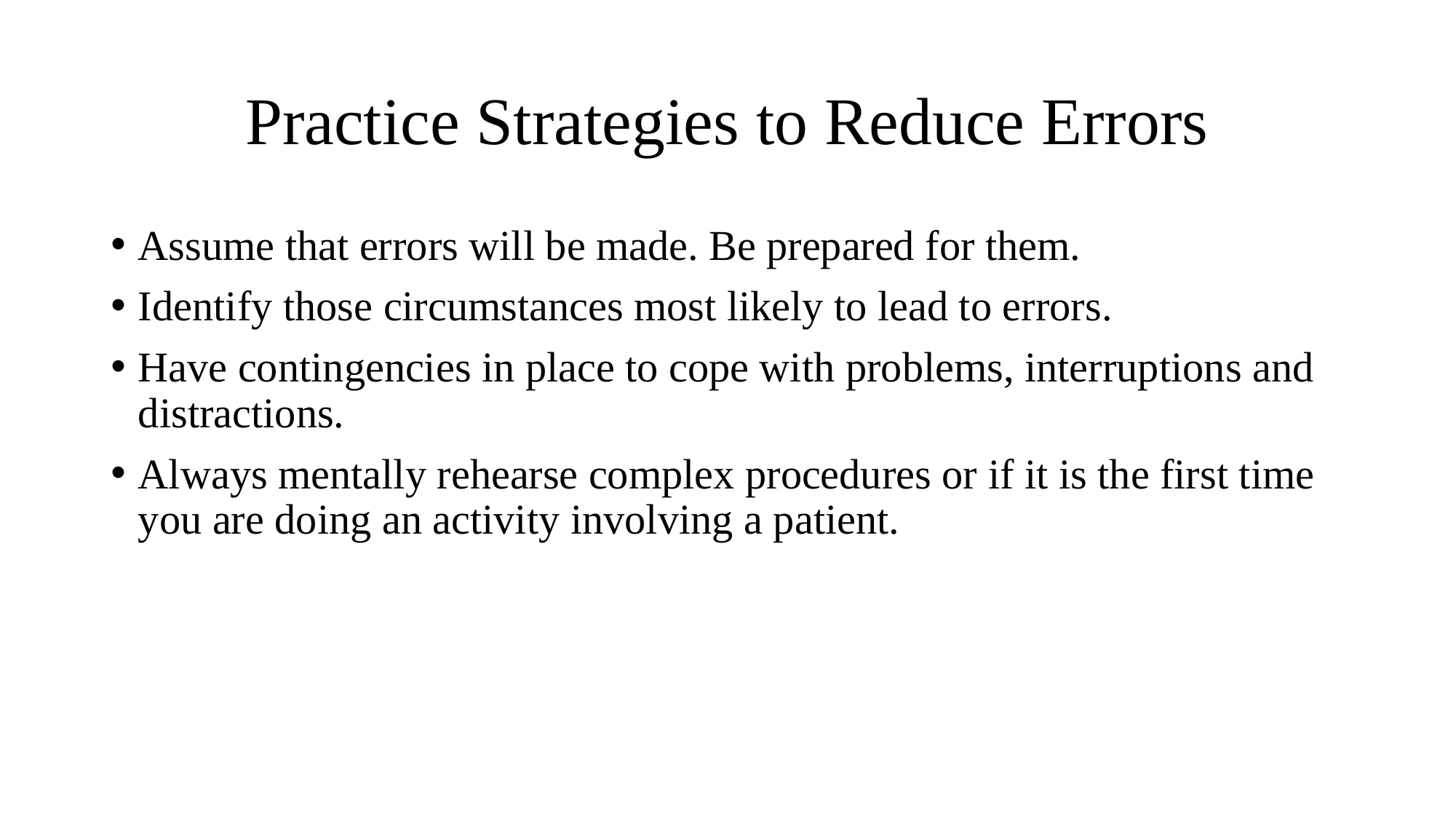

# Practice Strategies to Reduce Errors
Assume that errors will be made. Be prepared for them.
Identify those circumstances most likely to lead to errors.
Have contingencies in place to cope with problems, interruptions and distractions.
Always mentally rehearse complex procedures or if it is the first time you are doing an activity involving a patient.